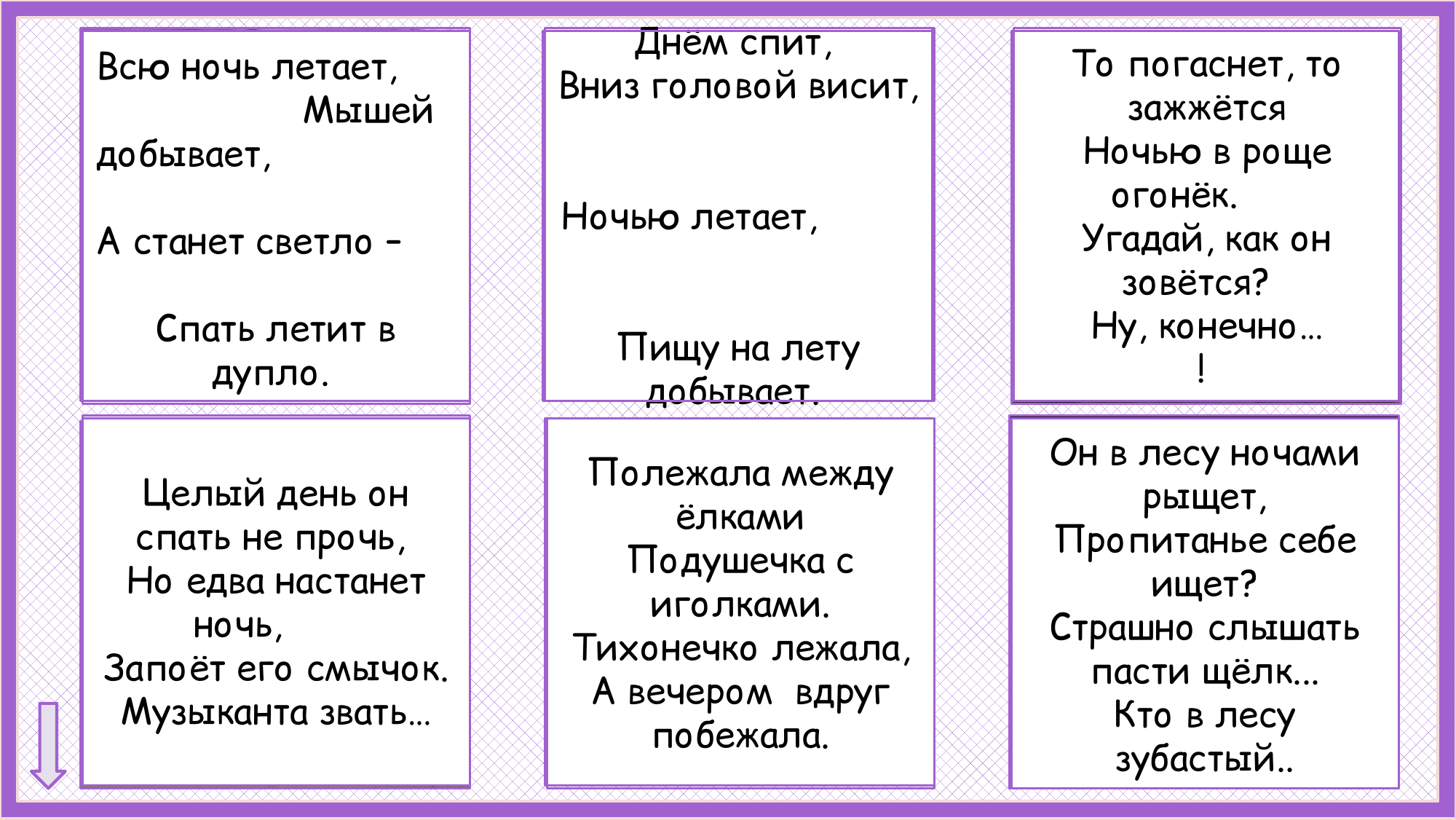

Сова

Летучая мышь

Днём спит,
Вниз головой висит,
Ночью летает,
Пищу на лету добывает.
То погаснет, то зажжётся
Ночью в роще огонёк.
Угадай, как он зовётся?
Ну, конечно…
!

Всю ночь летает,	                     Мышей добывает,
А станет светло –
Спать летит в дупло.

                 Светлячок

Целый день он спать не прочь,
Но едва настанет ночь,
Запоёт его смычок.
Музыканта звать…

 Волк

Полежала между ёлками
Подушечка с иголками.
Тихонечко лежала,
А вечером  вдруг побежала.

Он в лесу ночами рыщет,
Пропитанье себе ищет?
Страшно слышать пасти щёлк...
Кто в лесу зубастый..

                  Ёж

Сверчок